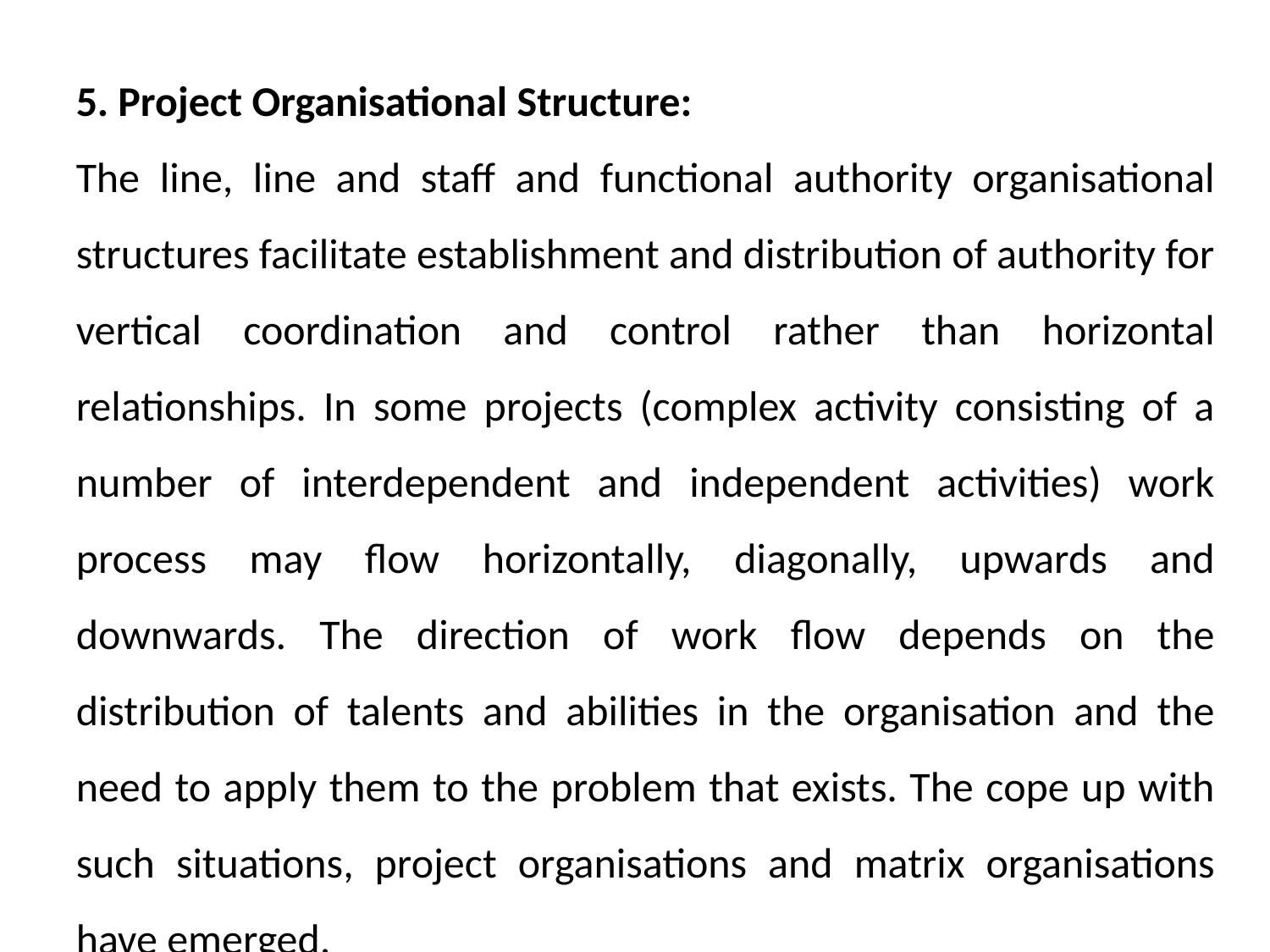

5. Project Organisational Structure:
The line, line and staff and functional authority organisational structures facilitate establishment and distribution of authority for vertical coordination and control rather than horizontal relationships. In some projects (complex activity consisting of a number of interdependent and independent activities) work process may flow horizontally, diagonally, upwards and downwards. The direction of work flow depends on the distribution of talents and abilities in the organisation and the need to apply them to the problem that exists. The cope up with such situations, project organisations and matrix organisations have emerged.